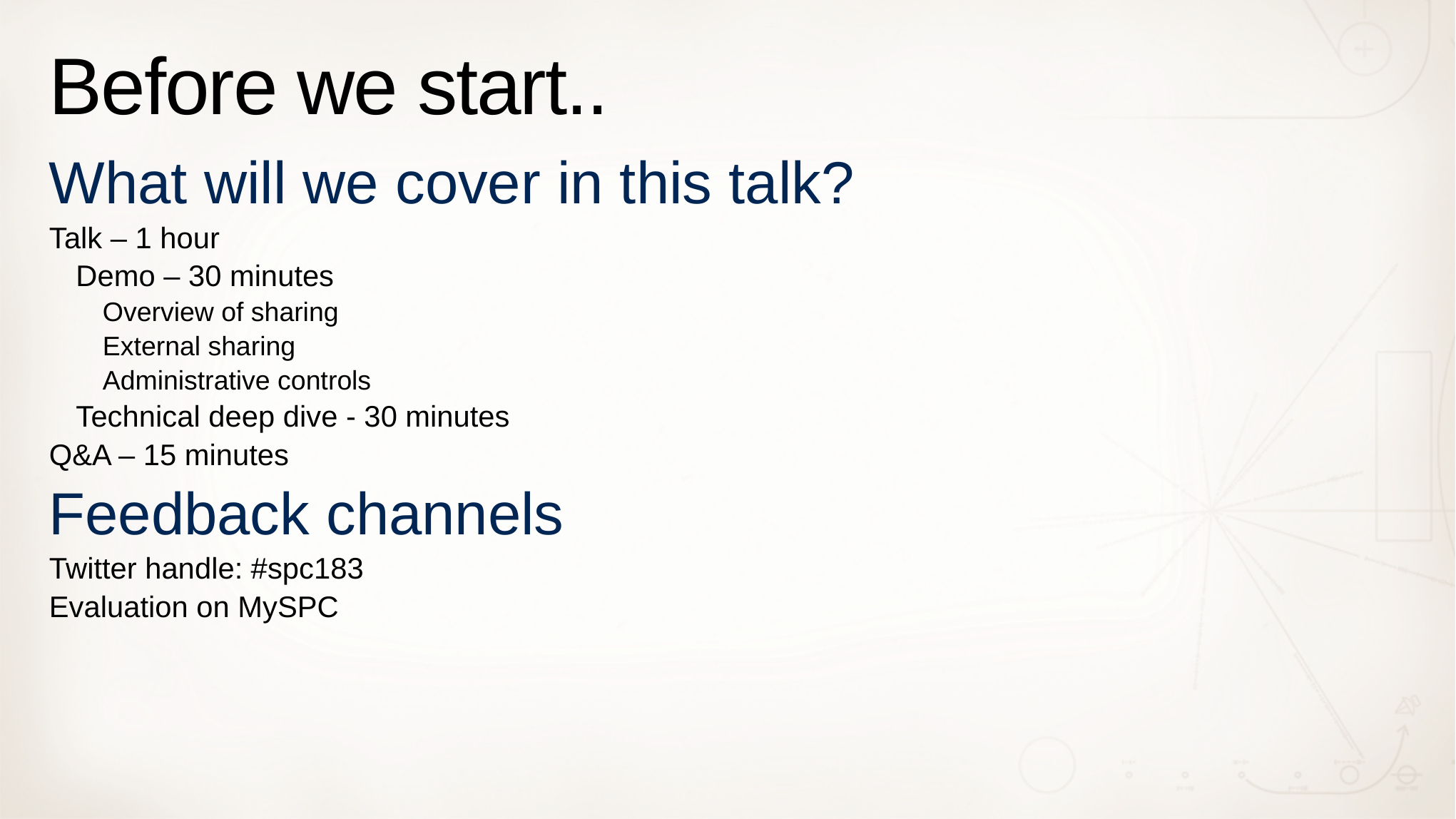

# Before we start..
What will we cover in this talk?
Talk – 1 hour
Demo – 30 minutes
Overview of sharing
External sharing
Administrative controls
Technical deep dive - 30 minutes
Q&A – 15 minutes
Feedback channels
Twitter handle: #spc183
Evaluation on MySPC